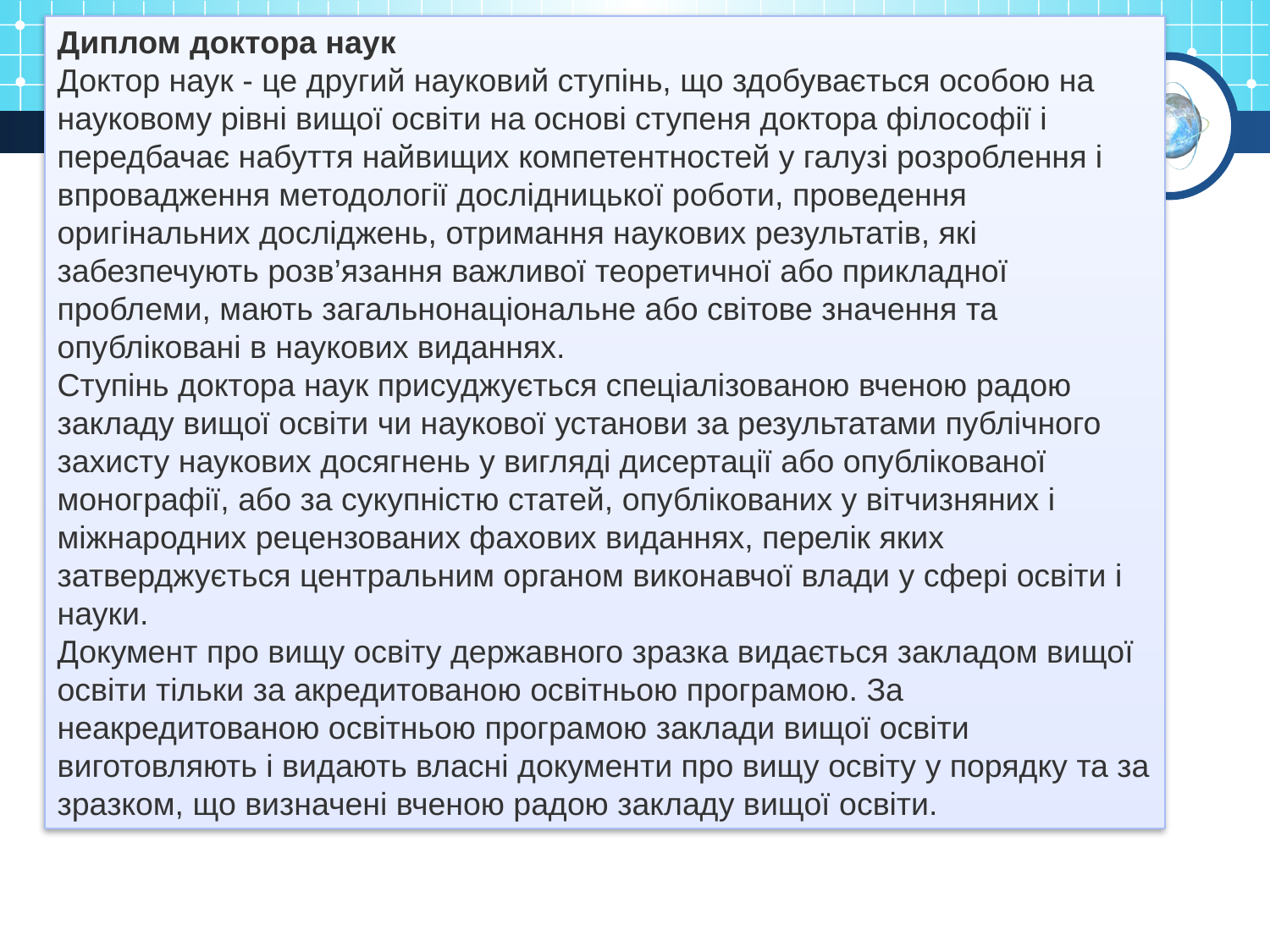

Диплом доктора наук
Доктор наук - це другий науковий ступінь, що здобувається особою на науковому рівні вищої освіти на основі ступеня доктора філософії і передбачає набуття найвищих компетентностей у галузі розроблення і впровадження методології дослідницької роботи, проведення оригінальних досліджень, отримання наукових результатів, які забезпечують розв’язання важливої теоретичної або прикладної проблеми, мають загальнонаціональне або світове значення та опубліковані в наукових виданнях.
Ступінь доктора наук присуджується спеціалізованою вченою радою закладу вищої освіти чи наукової установи за результатами публічного захисту наукових досягнень у вигляді дисертації або опублікованої монографії, або за сукупністю статей, опублікованих у вітчизняних і міжнародних рецензованих фахових виданнях, перелік яких затверджується центральним органом виконавчої влади у сфері освіти і науки.
Документ про вищу освіту державного зразка видається закладом вищої освіти тільки за акредитованою освітньою програмою. За неакредитованою освітньою програмою заклади вищої освіти виготовляють і видають власні документи про вищу освіту у порядку та за зразком, що визначені вченою радою закладу вищої освіти.